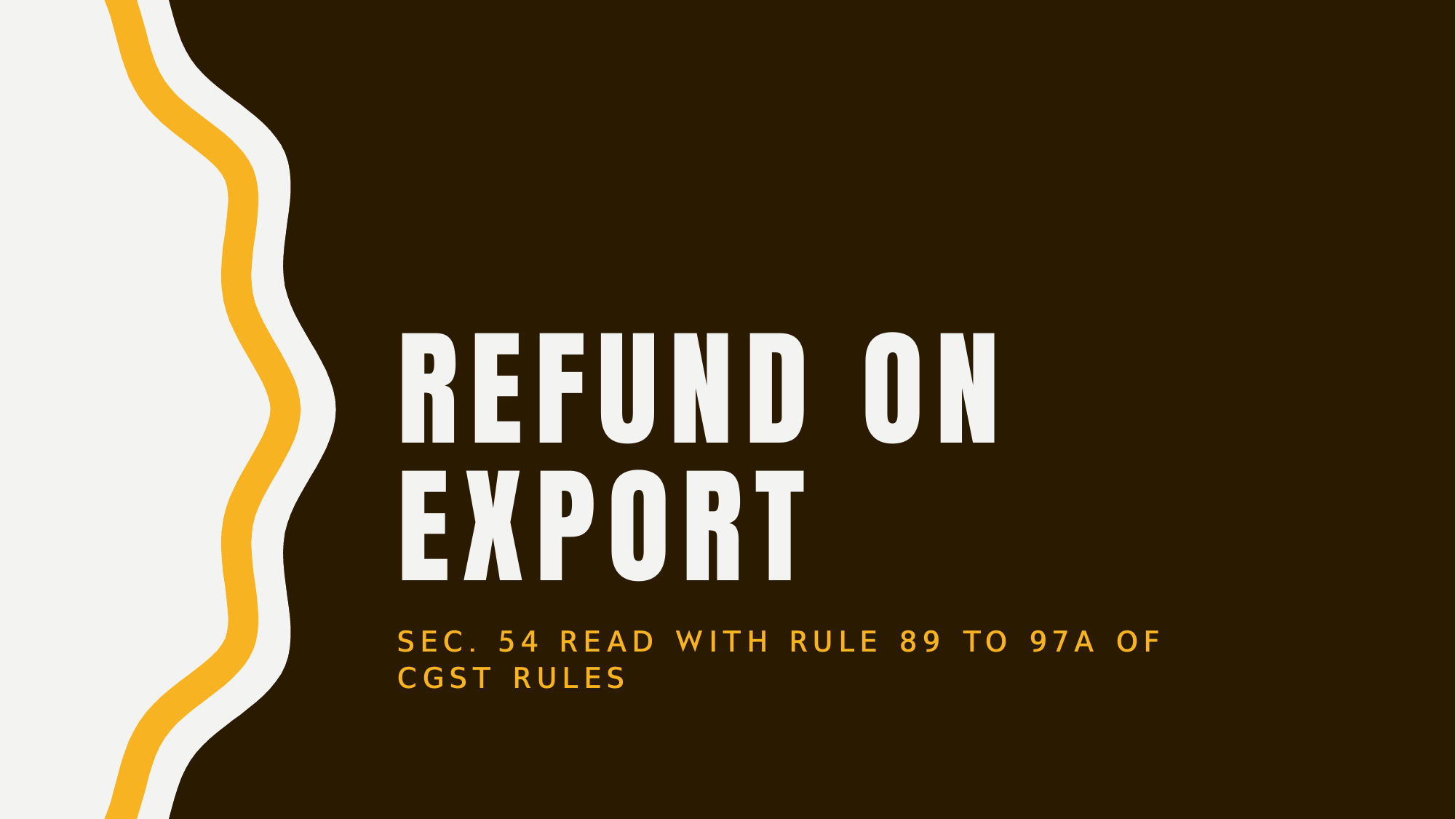

# Refund on Export
Sec. 54 read with rule 89 to 97A of CGST Rules